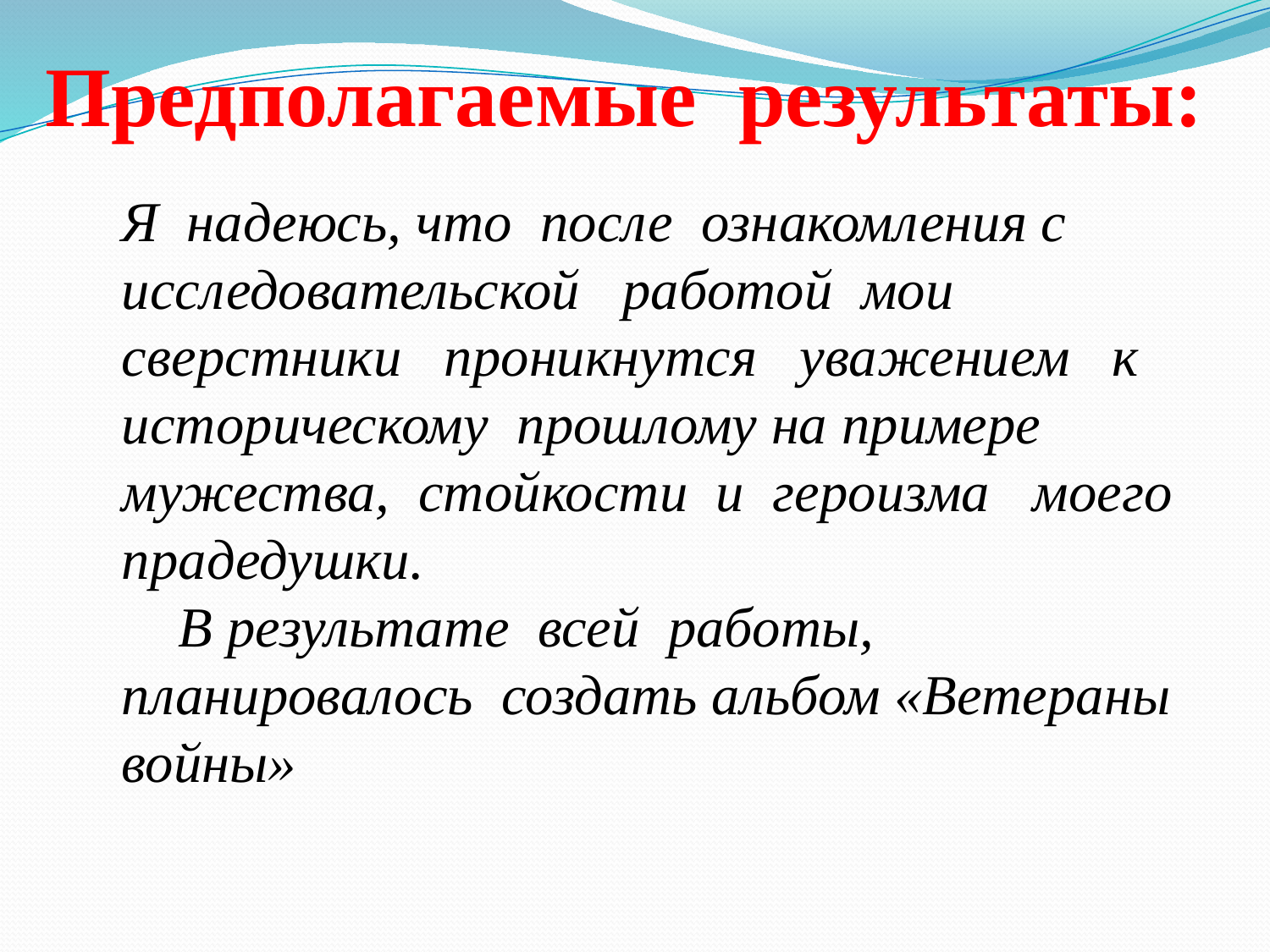

Предполагаемые  результаты:

Я  надеюсь, что  после  ознакомления с  исследовательской   работой  мои  сверстники   проникнутся   уважением   к   историческому  прошлому на примере   мужества,  стойкости  и  героизма   моего  прадедушки.
    В результате  всей  работы, планировалось  создать альбом «Ветераны войны»